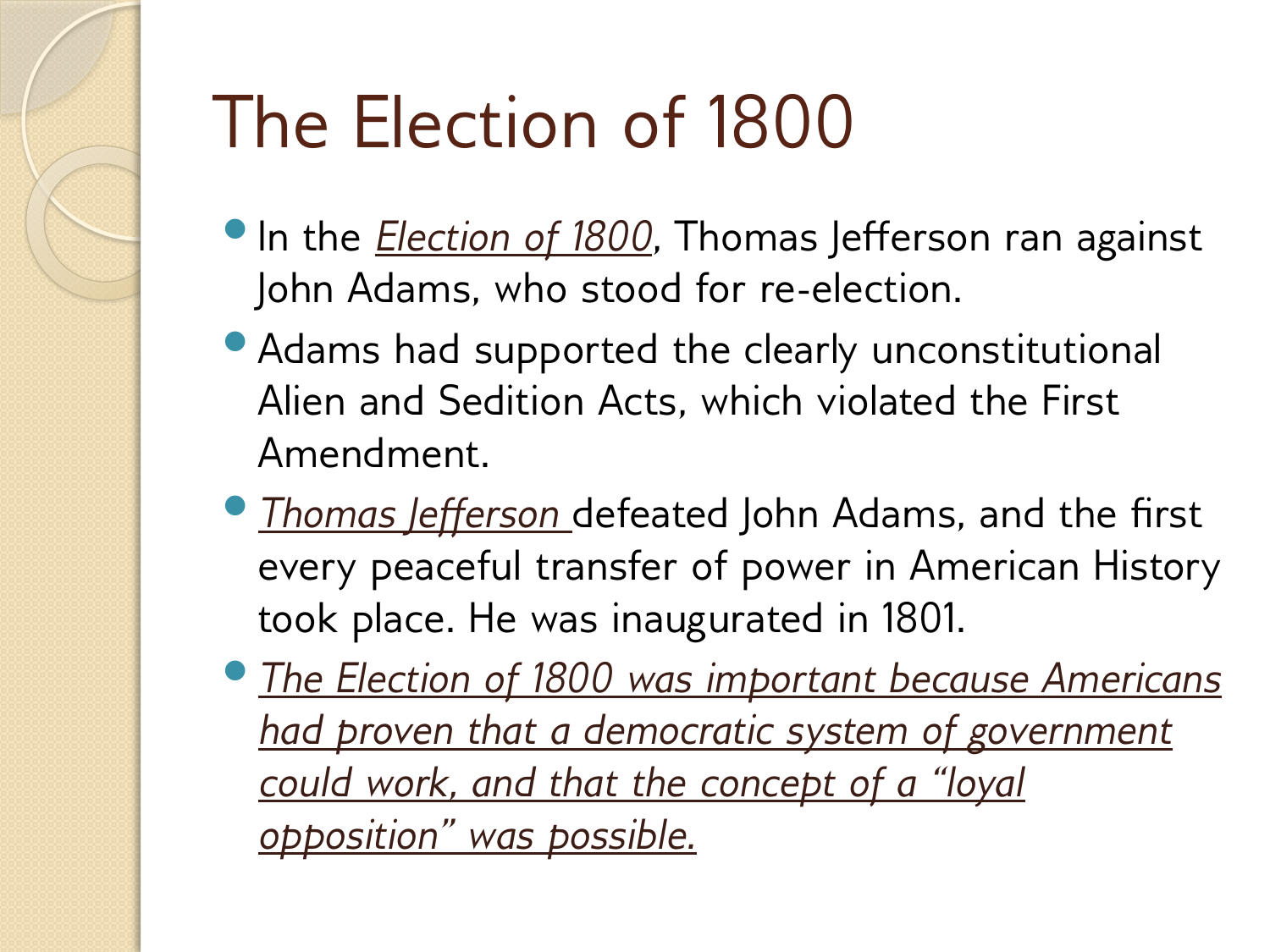

# The Election of 1800
In the Election of 1800, Thomas Jefferson ran against John Adams, who stood for re-election.
Adams had supported the clearly unconstitutional Alien and Sedition Acts, which violated the First Amendment.
Thomas Jefferson defeated John Adams, and the first every peaceful transfer of power in American History took place. He was inaugurated in 1801.
The Election of 1800 was important because Americans had proven that a democratic system of government could work, and that the concept of a “loyal opposition” was possible.